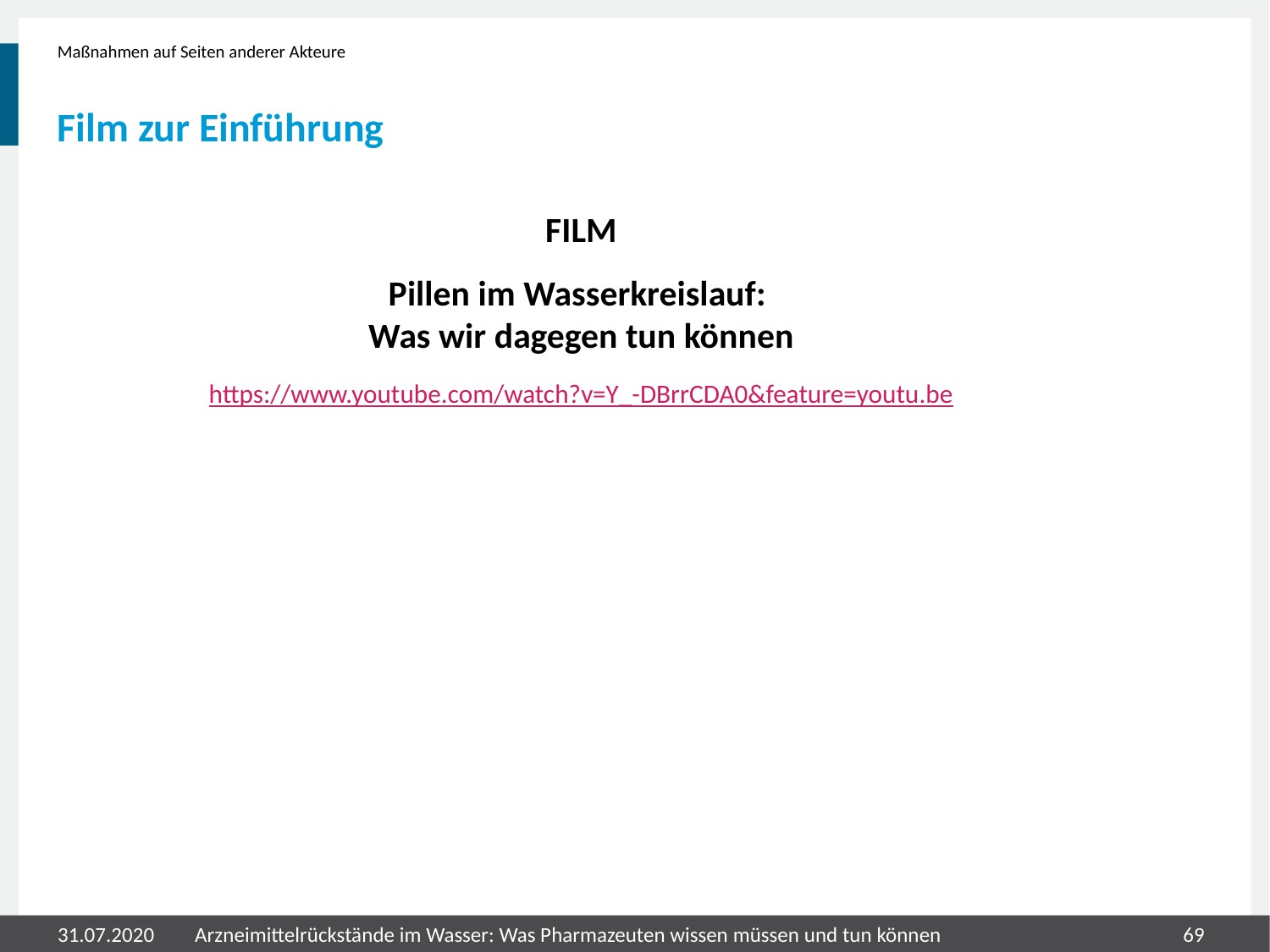

Maßnahmen auf Seiten anderer Akteure

# Film zur Einführung
FILM
Pillen im Wasserkreislauf:
Was wir dagegen tun können
https://www.youtube.com/watch?v=Y_-DBrrCDA0&feature=youtu.be

31.07.2020
Arzneimittelrückstände im Wasser: Was Pharmazeuten wissen müssen und tun können
69